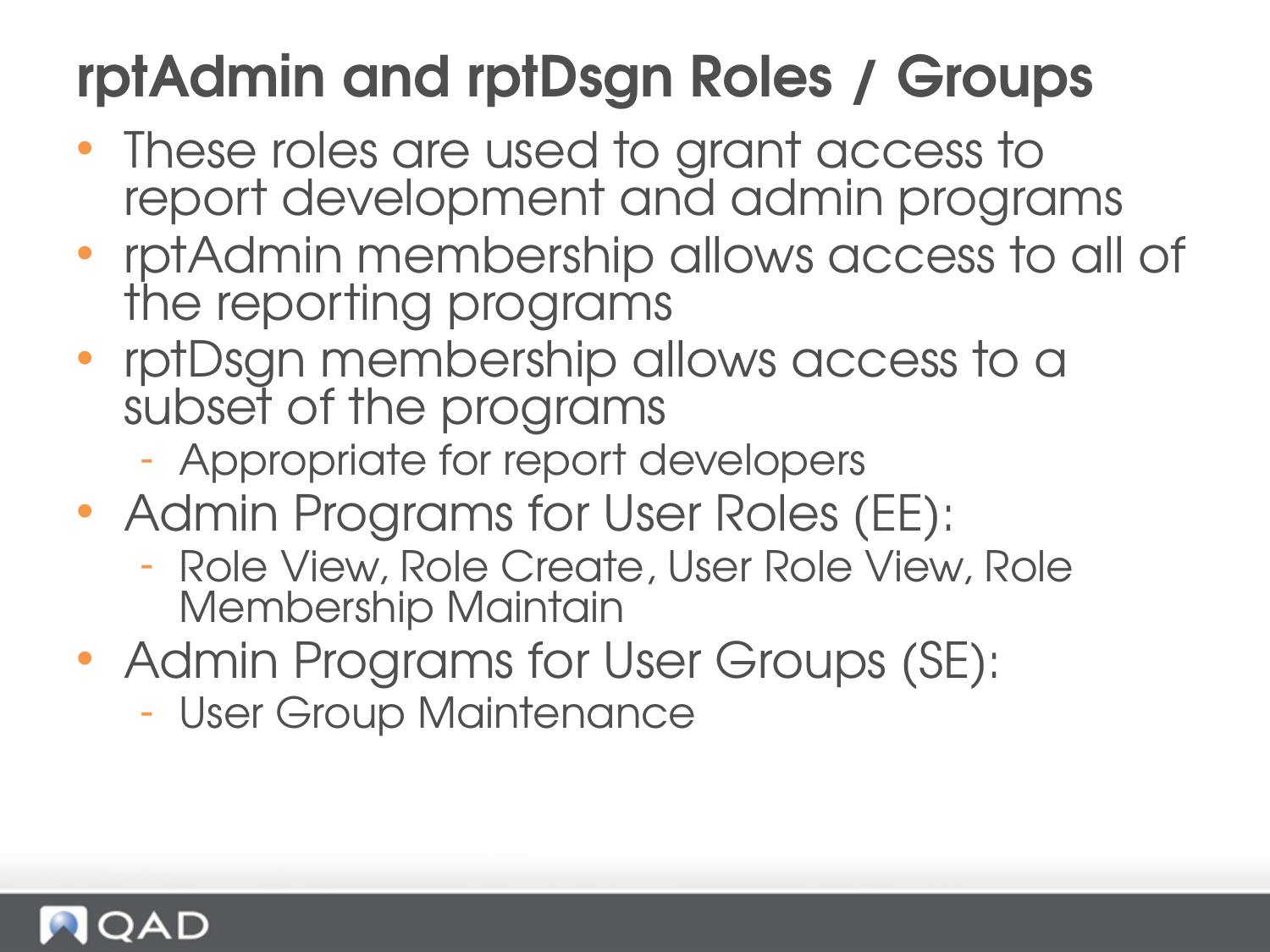

# rptAdmin and rptDsgn Roles / Groups
These roles are used to grant access to report development and admin programs
rptAdmin membership allows access to all of the reporting programs
rptDsgn membership allows access to a subset of the programs
Appropriate for report developers
Admin Programs for User Roles (EE):
Role View, Role Create, User Role View, Role Membership Maintain
Admin Programs for User Groups (SE):
User Group Maintenance